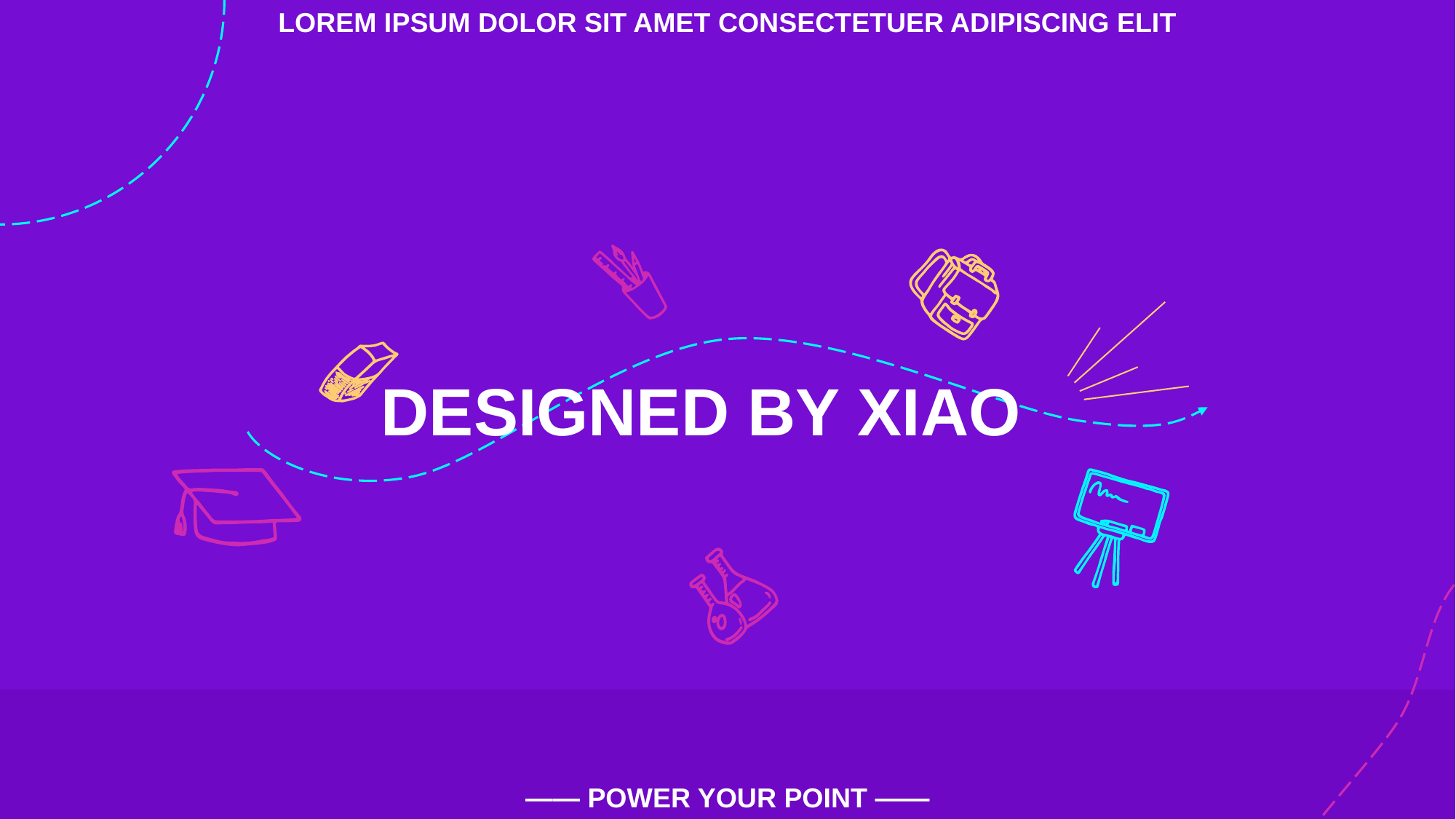

LOREM IPSUM DOLOR SIT AMET CONSECTETUER ADIPISCING ELIT

DESIGNED BY XIAO

—— POWER YOUR POINT ——